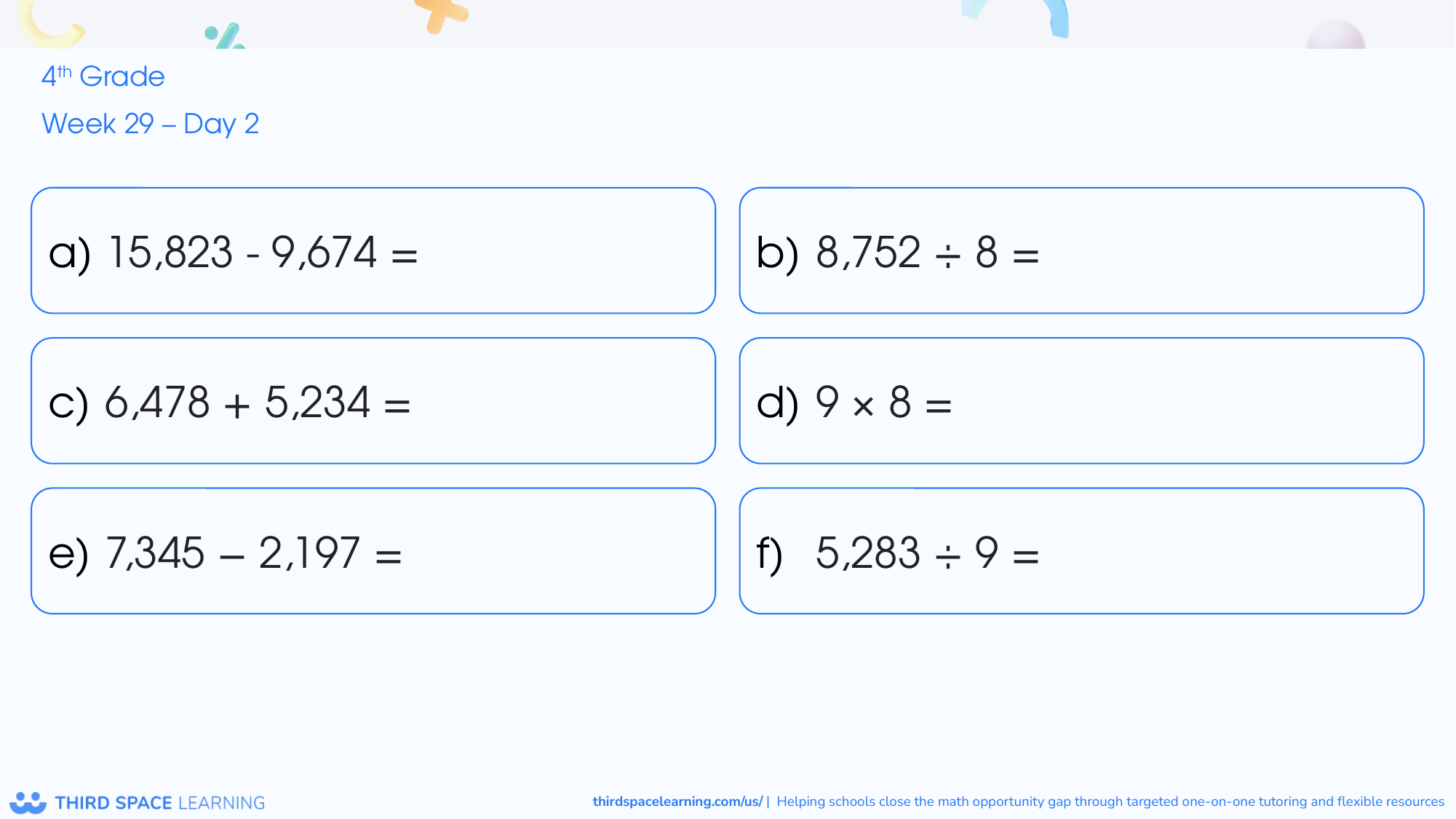

4th Grade
Week 29 – Day 2
15,823 - 9,674 =
8,752 ÷ 8 =
6,478 + 5,234 =
9 × 8 =
7,345 − 2,197 =
5,283 ÷ 9 =